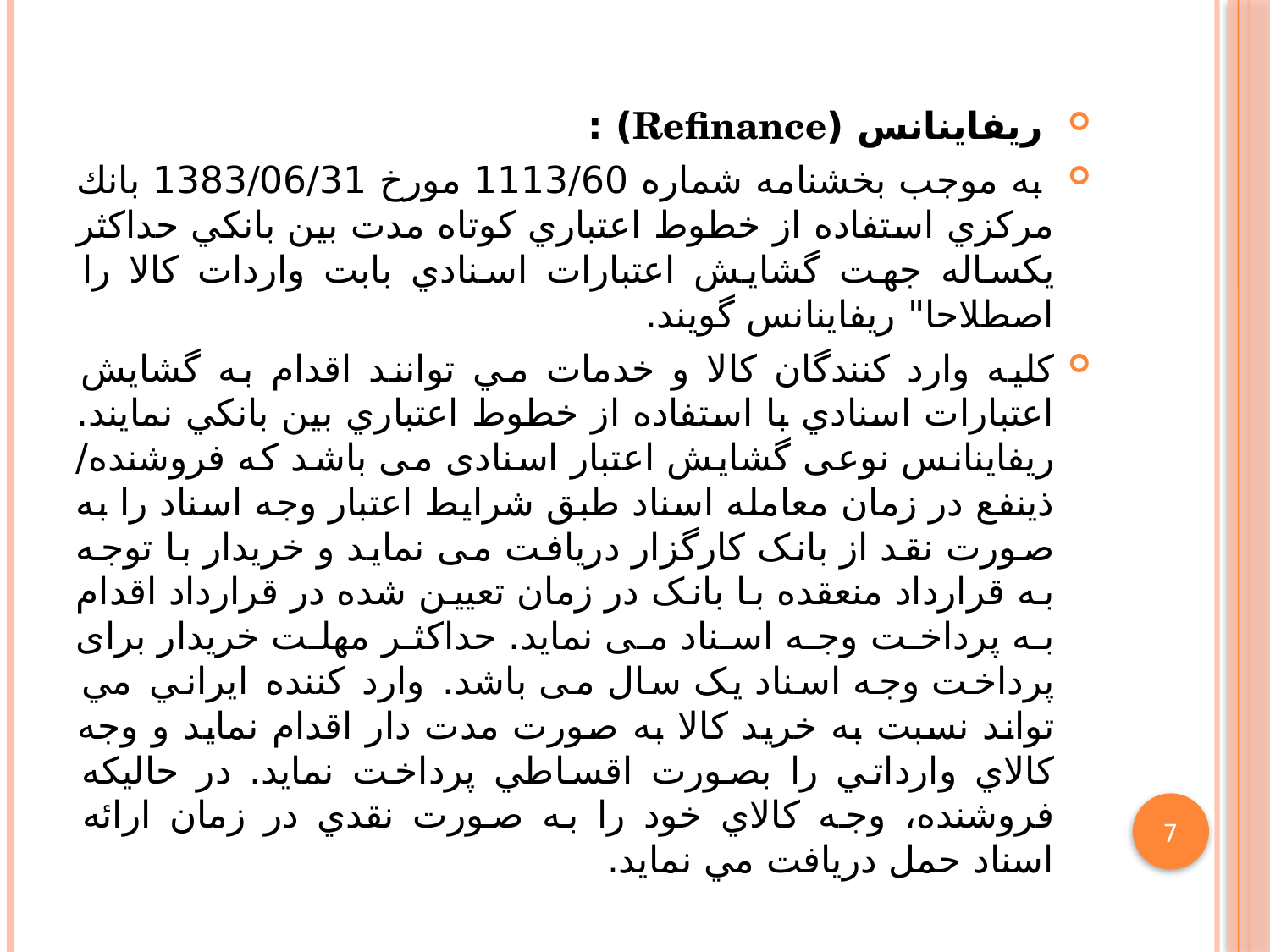

ریفاینانس (Refinance) :
 به موجب بخشنامه شماره 1113/60 مورخ 1383/06/31 بانك مركزي استفاده از خطوط اعتباري كوتاه مدت بين بانكي حداكثر يكساله جهت گشايش اعتبارات اسنادي بابت واردات كالا را اصطلاحا" ريفاينانس گويند.
كليه وارد كنندگان كالا و خدمات مي توانند اقدام به گشايش اعتبارات اسنادي با استفاده از خطوط اعتباري بين بانكي نمايند. ريفاينانس نوعی گشایش اعتبار اسنادی می باشد که فروشنده/ ذینفع در زمان معامله اسناد طبق شرایط اعتبار وجه اسناد را به صورت نقد از بانک کارگزار دریافت می نماید و خریدار با توجه به قرارداد منعقده با بانک در زمان تعیین شده در قرارداد اقدام به پرداخت وجه اسناد می نماید. حداکثر مهلت خریدار برای پرداخت وجه اسناد یک سال می باشد. وارد كننده ايراني مي تواند نسبت به خريد كالا به صورت مدت دار اقدام نمايد و وجه كالاي وارداتي را بصورت اقساطي پرداخت نمايد. در حاليكه فروشنده، وجه كالاي خود را به صورت نقدي در زمان ارائه اسناد حمل دريافت مي نمايد.

7